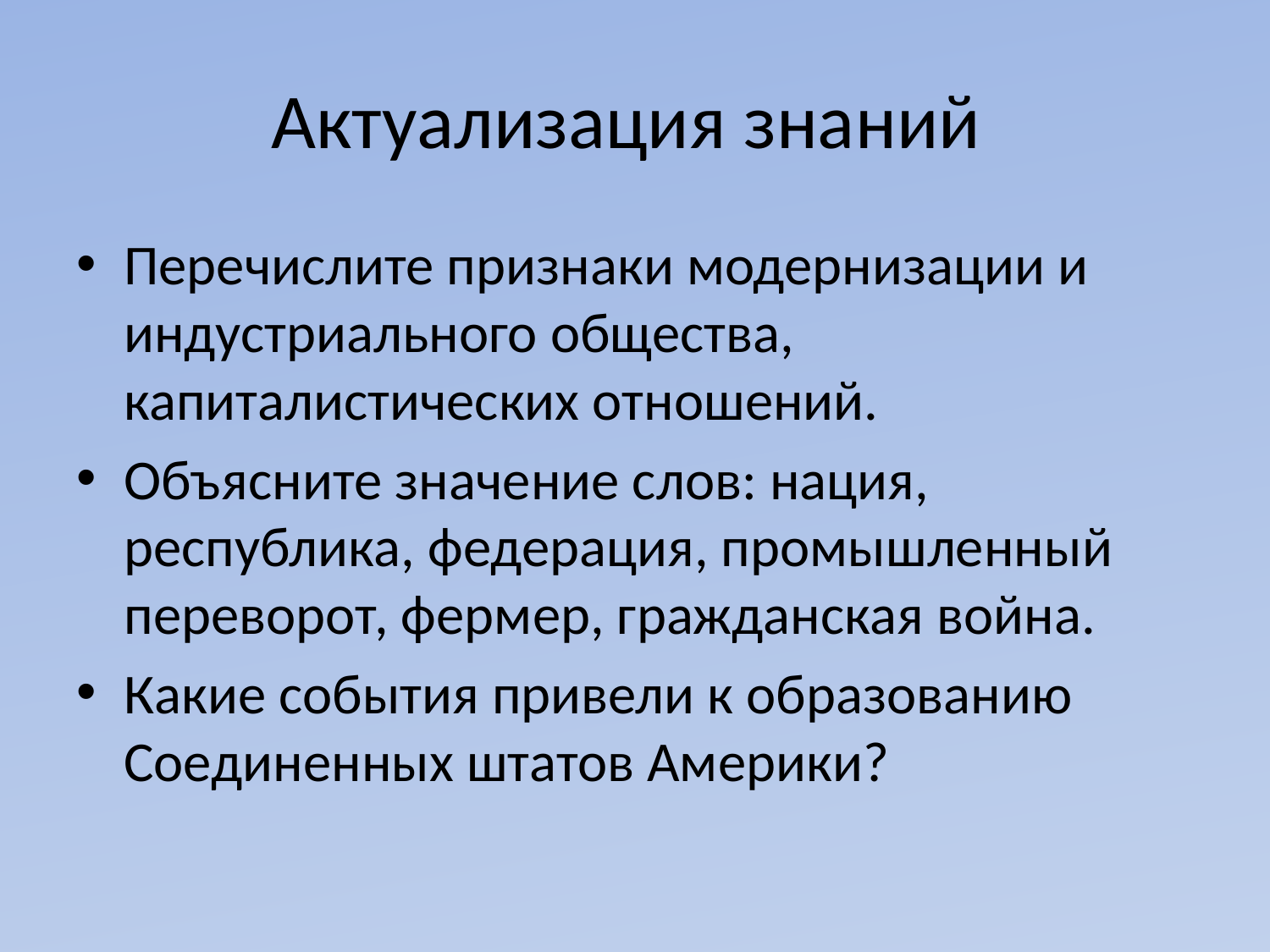

# Актуализация знаний
Перечислите признаки модернизации и индустриального общества, капиталистических отношений.
Объясните значение слов: нация, республика, федерация, промышленный переворот, фермер, гражданская война.
Какие события привели к образованию Соединенных штатов Америки?